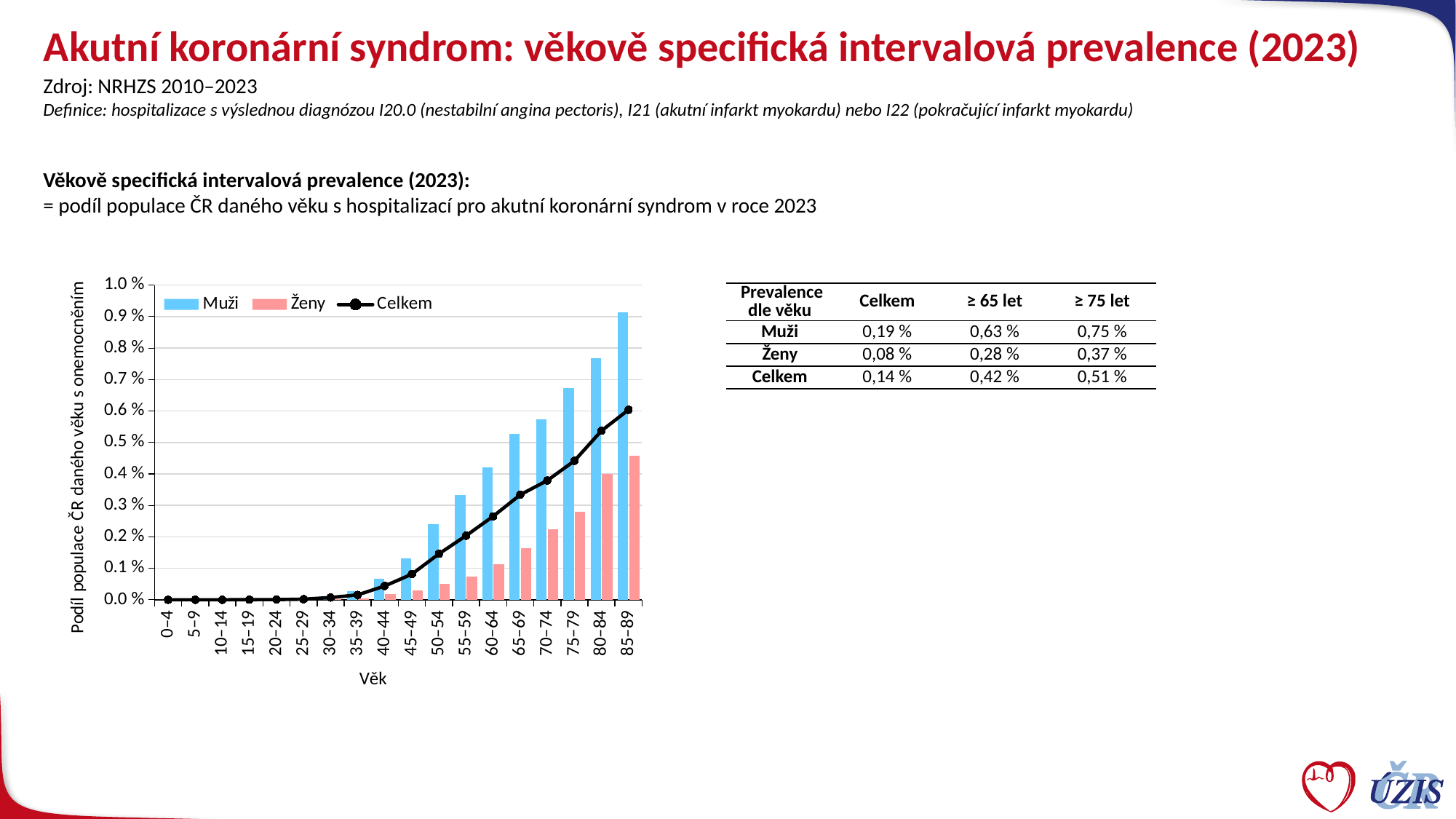

# Akutní koronární syndrom: věkově specifická intervalová prevalence (2023)
Zdroj: NRHZS 2010–2023
Definice: hospitalizace s výslednou diagnózou I20.0 (nestabilní angina pectoris), I21 (akutní infarkt myokardu) nebo I22 (pokračující infarkt myokardu)
Věkově specifická intervalová prevalence (2023):
= podíl populace ČR daného věku s hospitalizací pro akutní koronární syndrom v roce 2023

### Chart

| Category | Muži | Ženy | Celkem |
|---|---|---|---|
| 0–4 | 0.0 | 0.0 | 0.0 |
| 5–9 | 0.0 | 0.0 | 0.0 |
| 10–14 | 0.0 | 0.0 | 0.0 |
| 15–19 | 6.512918373594024e-06 | 0.0 | 3.370862266567788e-06 |
| 20–24 | 3.85378730947839e-06 | 7.802594362625573e-06 | 5.816095073767472e-06 |
| 25–29 | 3.592715410234209e-05 | 0.0 | 1.8305429756574394e-05 |
| 30–34 | 0.00011882457623840079 | 2.0353748142720484e-05 | 7.084210004321369e-05 |
| 35–39 | 0.00026619717567432223 | 3.834817955713331e-05 | 0.00015446732948821615 |
| 40–44 | 0.0006772923031619244 | 0.00019088389423505187 | 0.0004385230643142174 |
| 45–49 | 0.0013231316755639459 | 0.0002895765318598535 | 0.0008138502515537141 |
| 50–54 | 0.002392775619718874 | 0.0005066257954408796 | 0.0014600996764753144 |
| 55–59 | 0.0033252349032579106 | 0.0007439582680417202 | 0.002034999055701877 |
| 60–64 | 0.004215349064865099 | 0.0011340835732356277 | 0.002651549935064083 |
| 65–69 | 0.005263368957151164 | 0.0016315094122132667 | 0.0033360781084578284 |
| 70–74 | 0.0057325193205083275 | 0.002243763656894807 | 0.003789029949512279 |
| 75–79 | 0.0067250716163716985 | 0.002802511982623055 | 0.004415576556495779 |
| 80–84 | 0.0076858502005409945 | 0.003996120271580989 | 0.005371390825177742 |
| 85–89 | 0.009139358203877991 | 0.004571600274725275 | 0.0060387969026580906 |
| Prevalence dle věku | Celkem | ≥ 65 let | ≥ 75 let |
| --- | --- | --- | --- |
| Muži | 0,19 % | 0,63 % | 0,75 % |
| Ženy | 0,08 % | 0,28 % | 0,37 % |
| Celkem | 0,14 % | 0,42 % | 0,51 % |